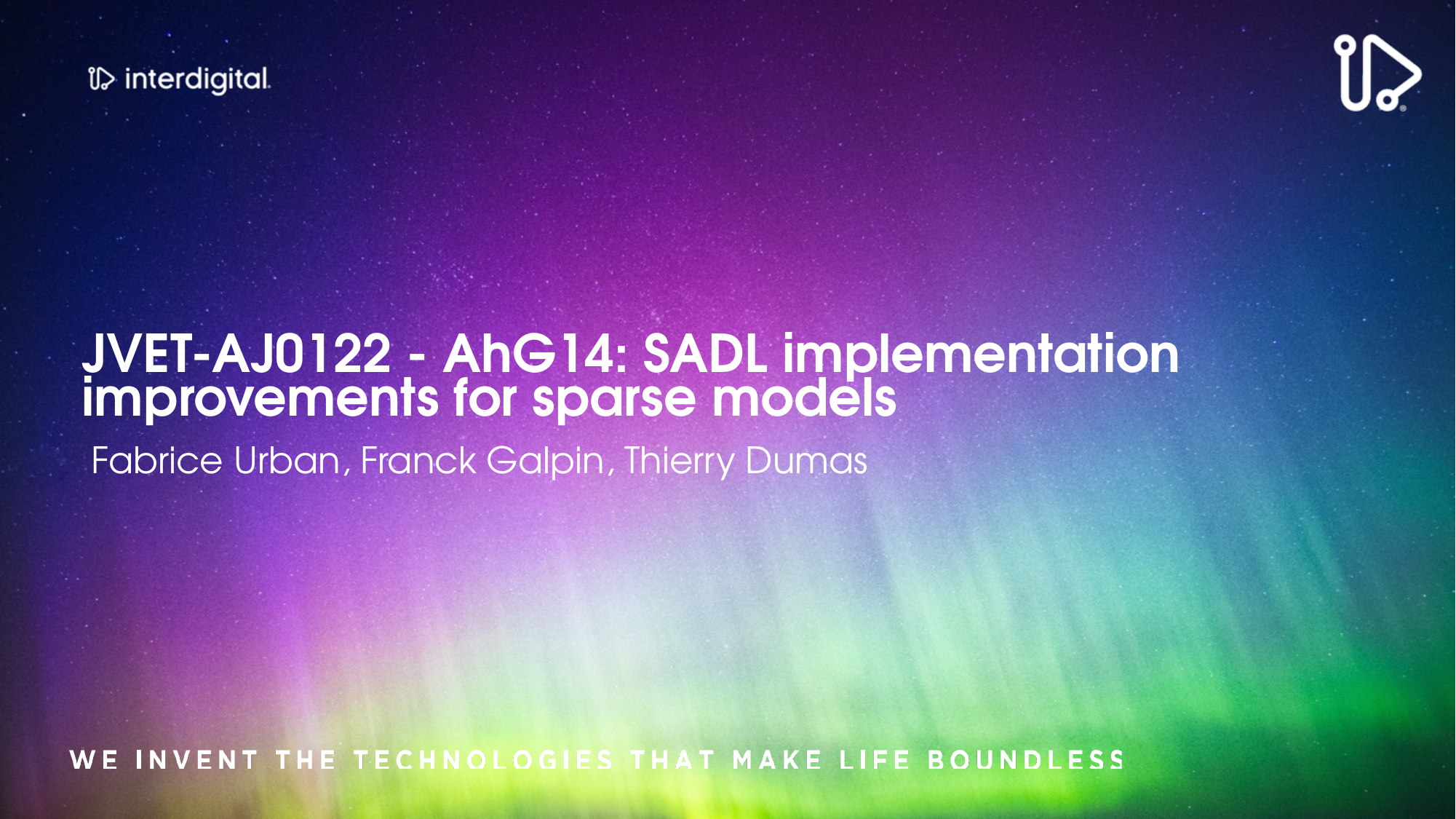

# JVET-AJ0122 - AhG14: SADL implementation improvements for sparse models
Fabrice Urban, Franck Galpin, Thierry Dumas